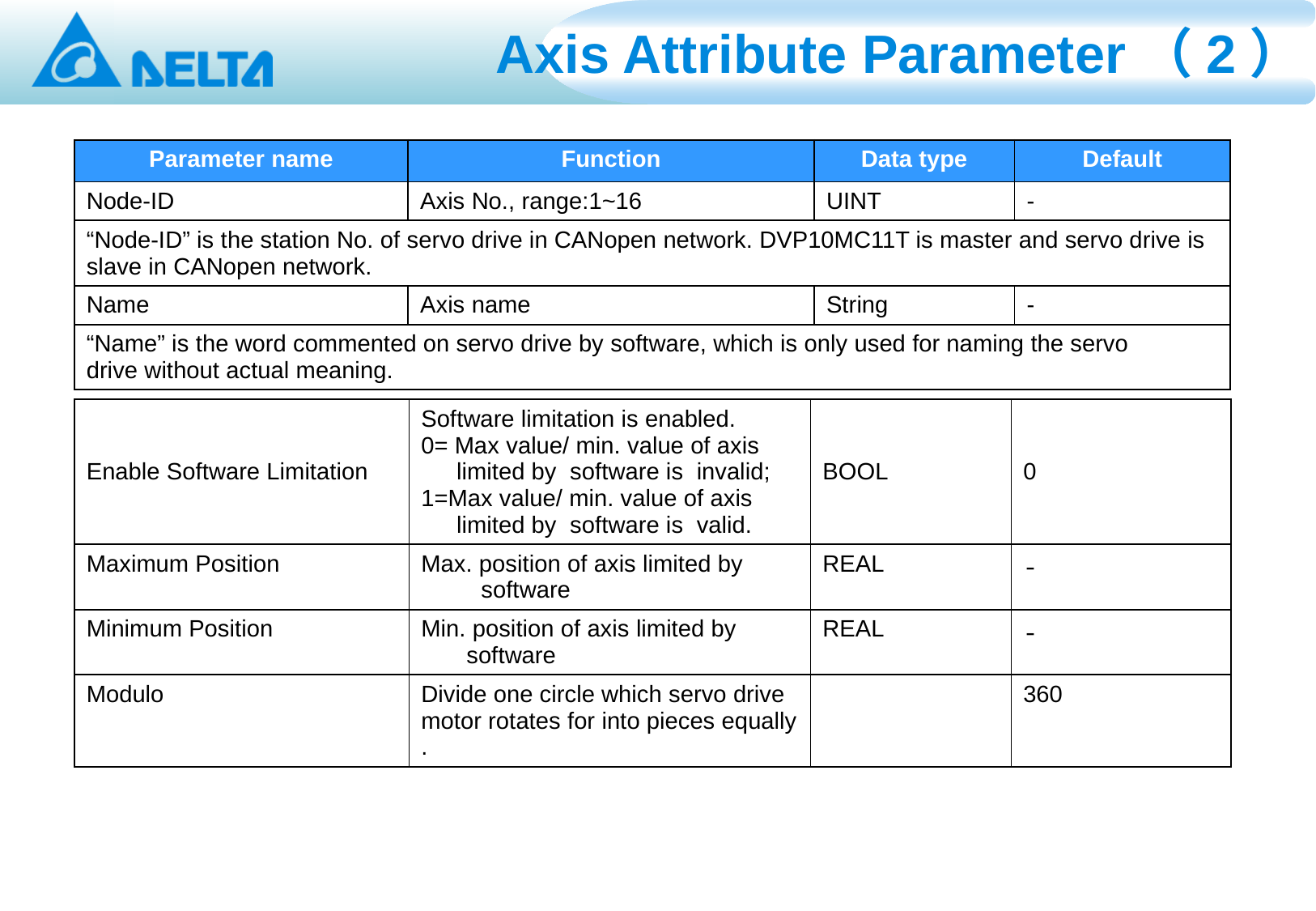

Axis Attribute Parameter（2）
| Parameter name | Function | Data type | Default |
| --- | --- | --- | --- |
| Node-ID | Axis No., range:1~16 | UINT | - |
| “Node-ID” is the station No. of servo drive in CANopen network. DVP10MC11T is master and servo drive is slave in CANopen network. |  |  |  |
| Name | Axis name | String | - |
| “Name” is the word commented on servo drive by software, which is only used for naming the servo drive without actual meaning. |  |  |  |
| Enable Software Limitation | Software limitation is enabled. 0= Max value/ min. value of axis limited by software is invalid; 1=Max value/ min. value of axis limited by software is valid. | BOOL | 0 |
| --- | --- | --- | --- |
| Maximum Position | Max. position of axis limited by software | REAL | - |
| Minimum Position | Min. position of axis limited by software | REAL | - |
| Modulo | Divide one circle which servo drive motor rotates for into pieces equally . |  | 360 |